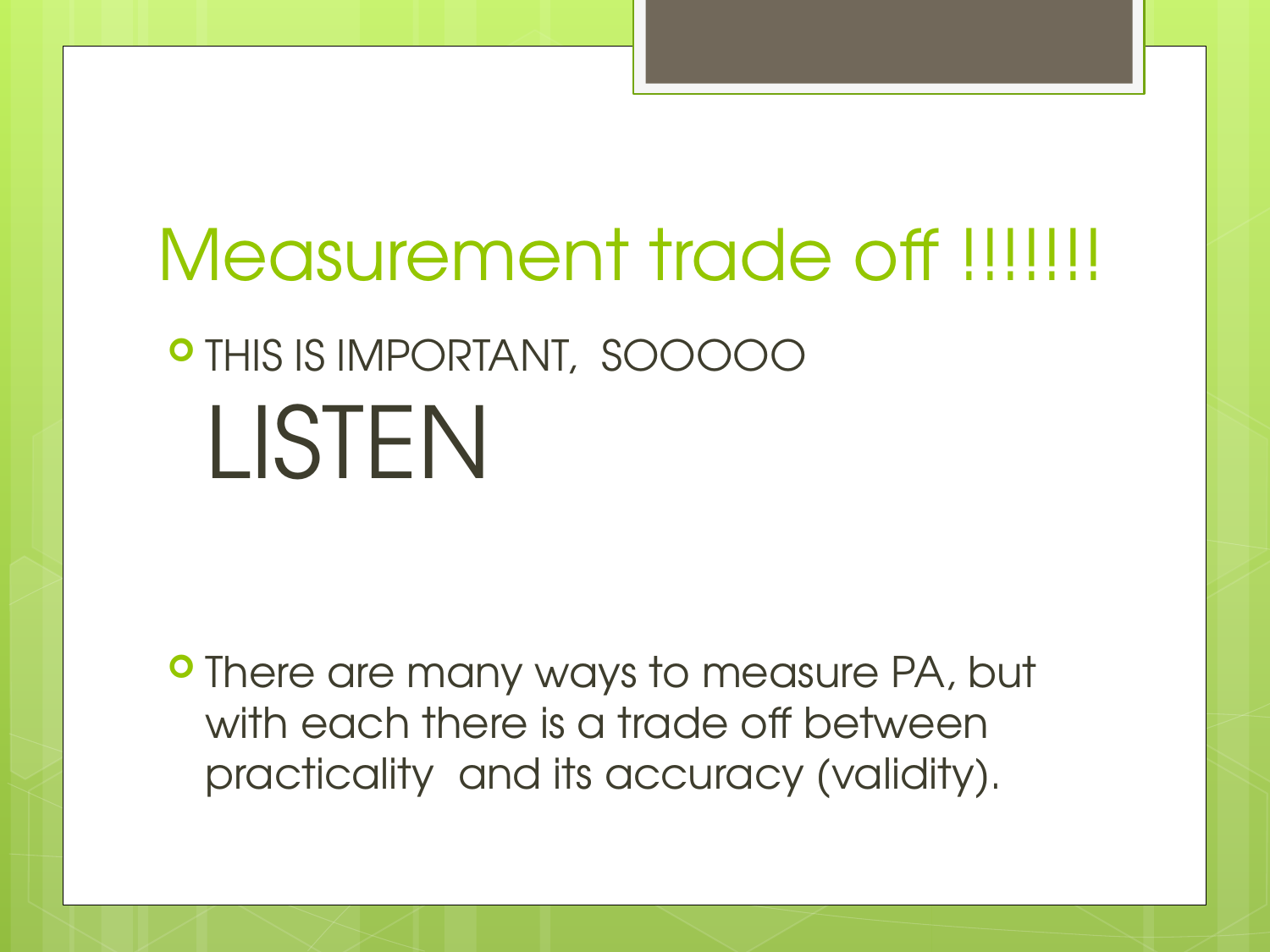

Measurement trade off !!!!!!!
THIS IS IMPORTANT,  SOOOOO LISTEN

There are many ways to measure PA, but with each there is a trade off between practicality  and its accuracy (validity).